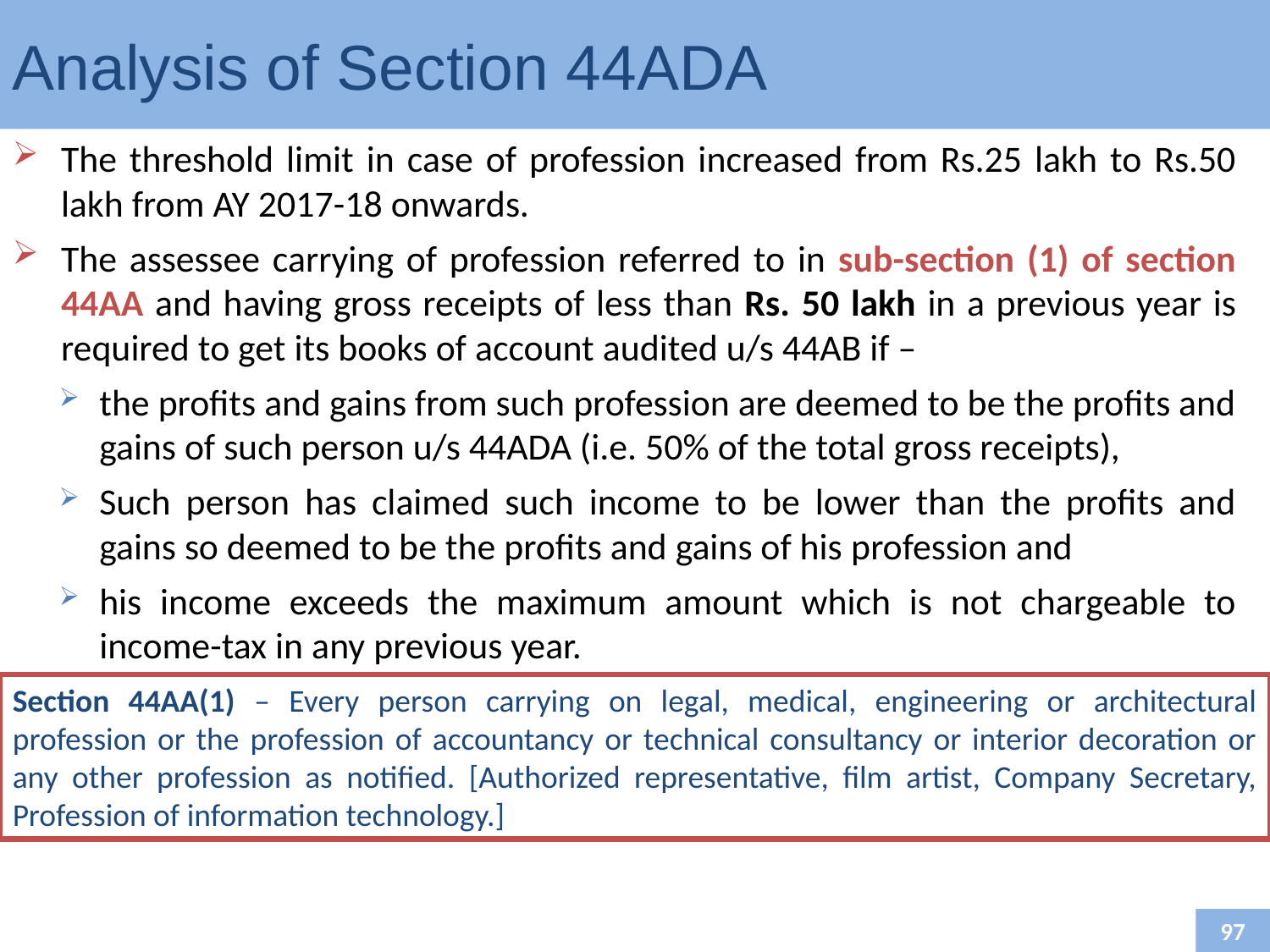

Analysis of Section 44ADA
The threshold limit in case of profession increased from Rs.25 lakh to Rs.50 lakh from AY 2017-18 onwards.
The assessee carrying of profession referred to in sub-section (1) of section 44AA and having gross receipts of less than Rs. 50 lakh in a previous year is required to get its books of account audited u/s 44AB if –
the profits and gains from such profession are deemed to be the profits and gains of such person u/s 44ADA (i.e. 50% of the total gross receipts),
Such person has claimed such income to be lower than the profits and gains so deemed to be the profits and gains of his profession and
his income exceeds the maximum amount which is not chargeable to income-tax in any previous year.
Section 44AA(1) – Every person carrying on legal, medical, engineering or architectural profession or the profession of accountancy or technical consultancy or interior decoration or any other profession as notified. [Authorized representative, film artist, Company Secretary, Profession of information technology.]
97